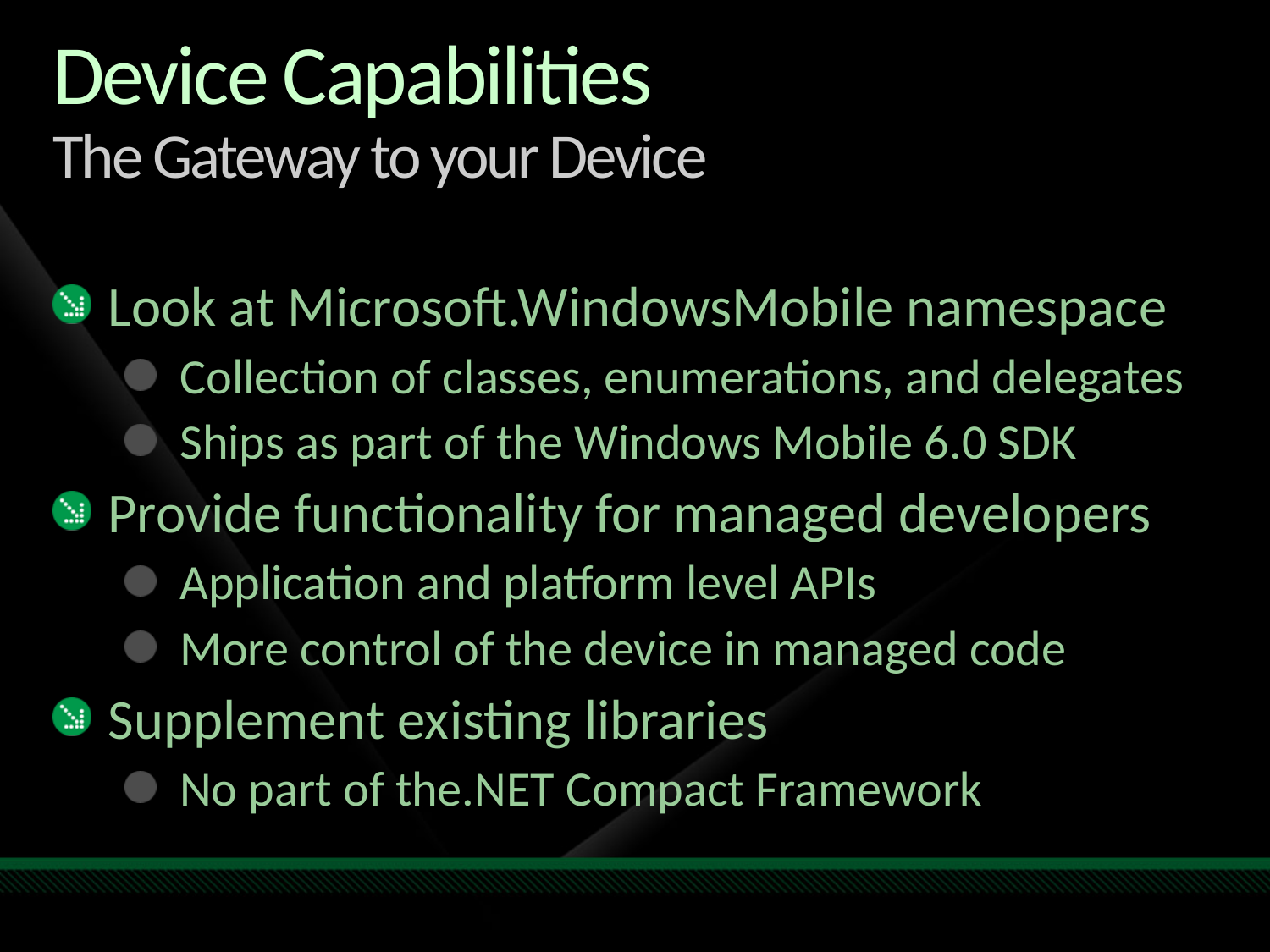

# Device Capabilities The Gateway to your Device

Look at Microsoft.WindowsMobile namespace
Collection of classes, enumerations, and delegates
Ships as part of the Windows Mobile 6.0 SDK
Provide functionality for managed developers
Application and platform level APIs
More control of the device in managed code
Supplement existing libraries
No part of the.NET Compact Framework